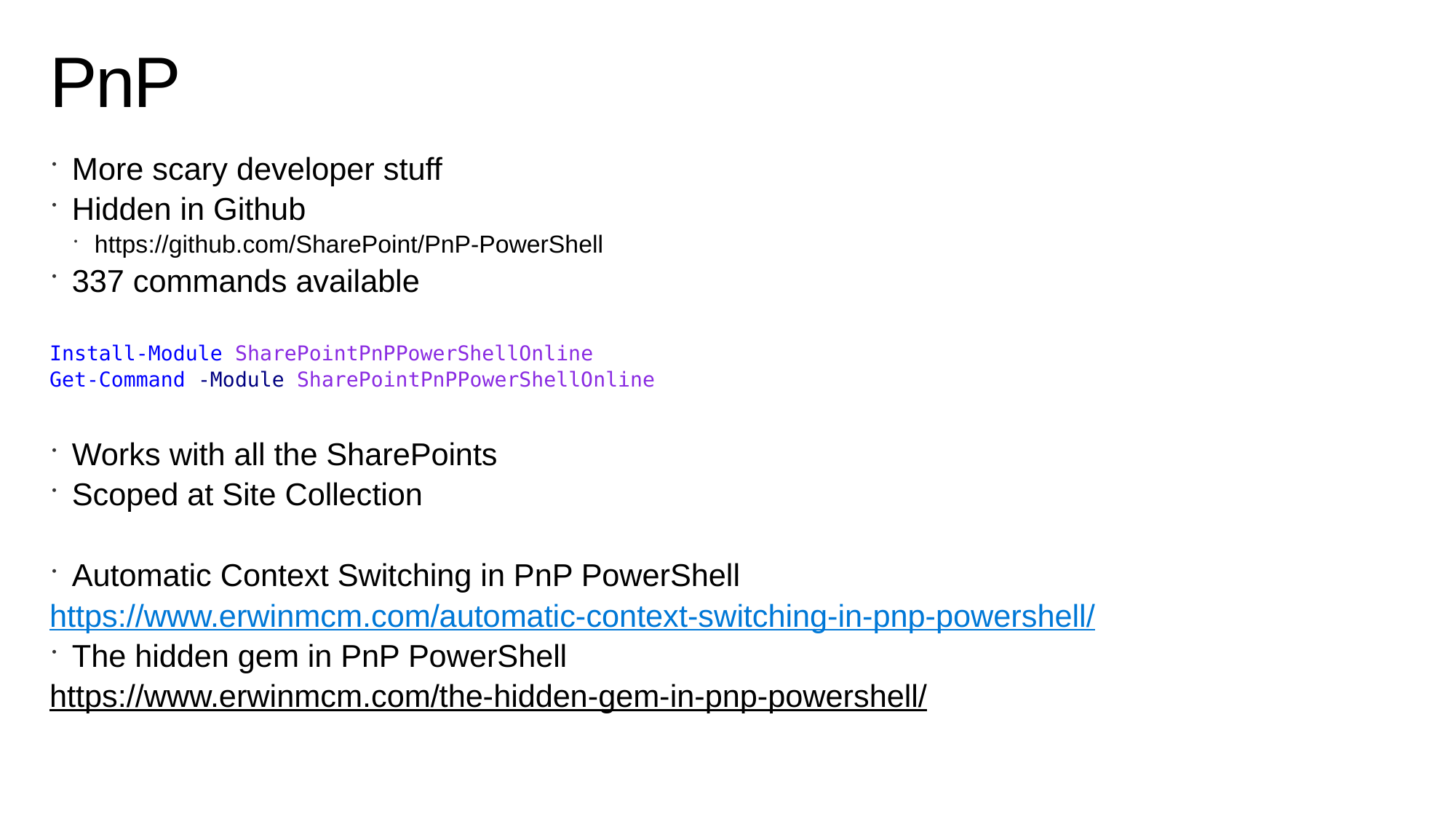

# PnP
More scary developer stuff
Hidden in Github
https://github.com/SharePoint/PnP-PowerShell
337 commands available

Install-Module SharePointPnPPowerShellOnline
Get-Command -Module SharePointPnPPowerShellOnline

Works with all the SharePoints
Scoped at Site Collection

Automatic Context Switching in PnP PowerShell
https://www.erwinmcm.com/automatic-context-switching-in-pnp-powershell/
The hidden gem in PnP PowerShell
https://www.erwinmcm.com/the-hidden-gem-in-pnp-powershell/